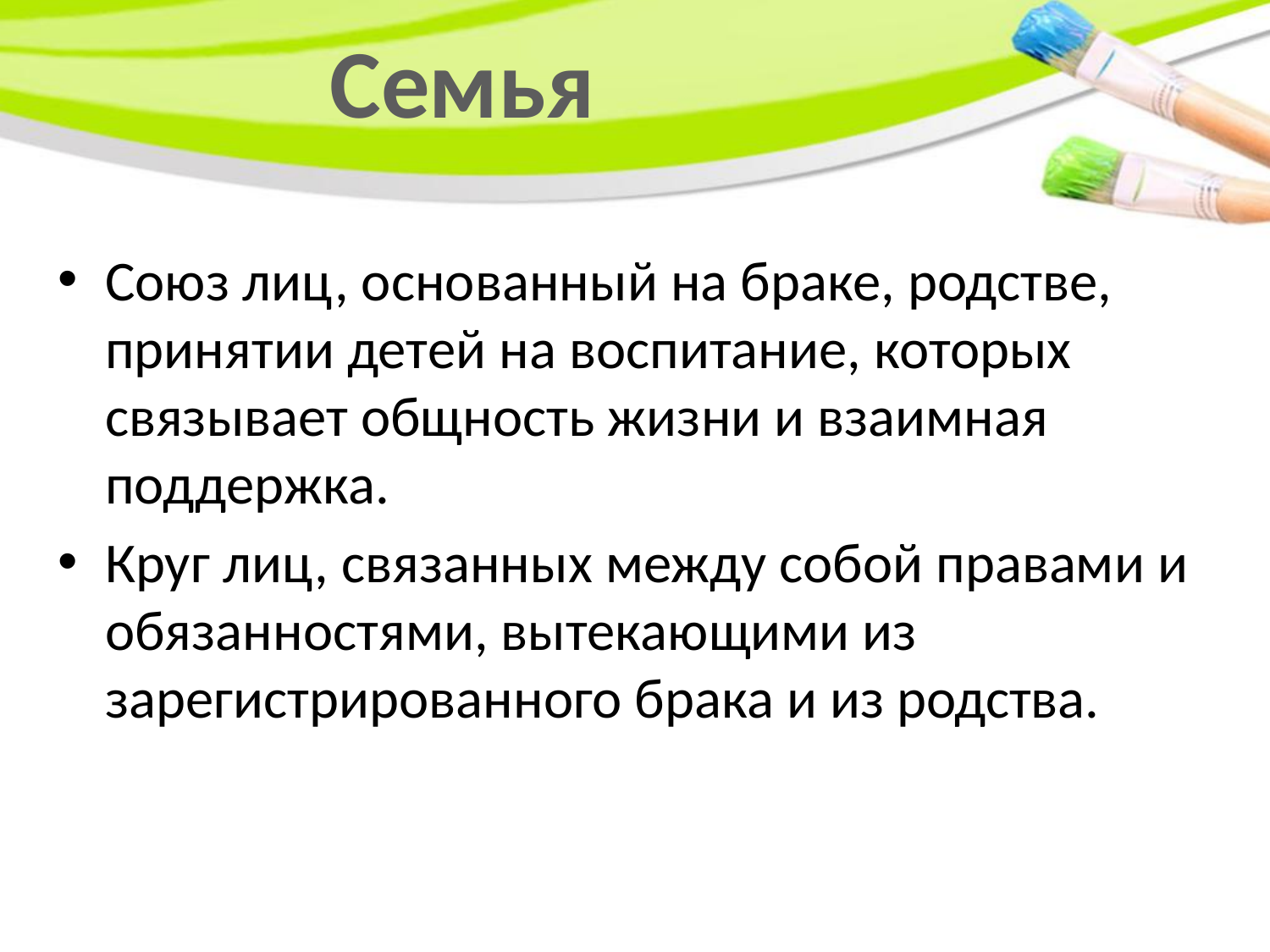

# Семья
Союз лиц, основанный на браке, родстве, принятии детей на воспитание, которых связывает общность жизни и взаимная поддержка.
Круг лиц, связанных между собой правами и обязанностями, вытекающими из зарегистрированного брака и из родства.